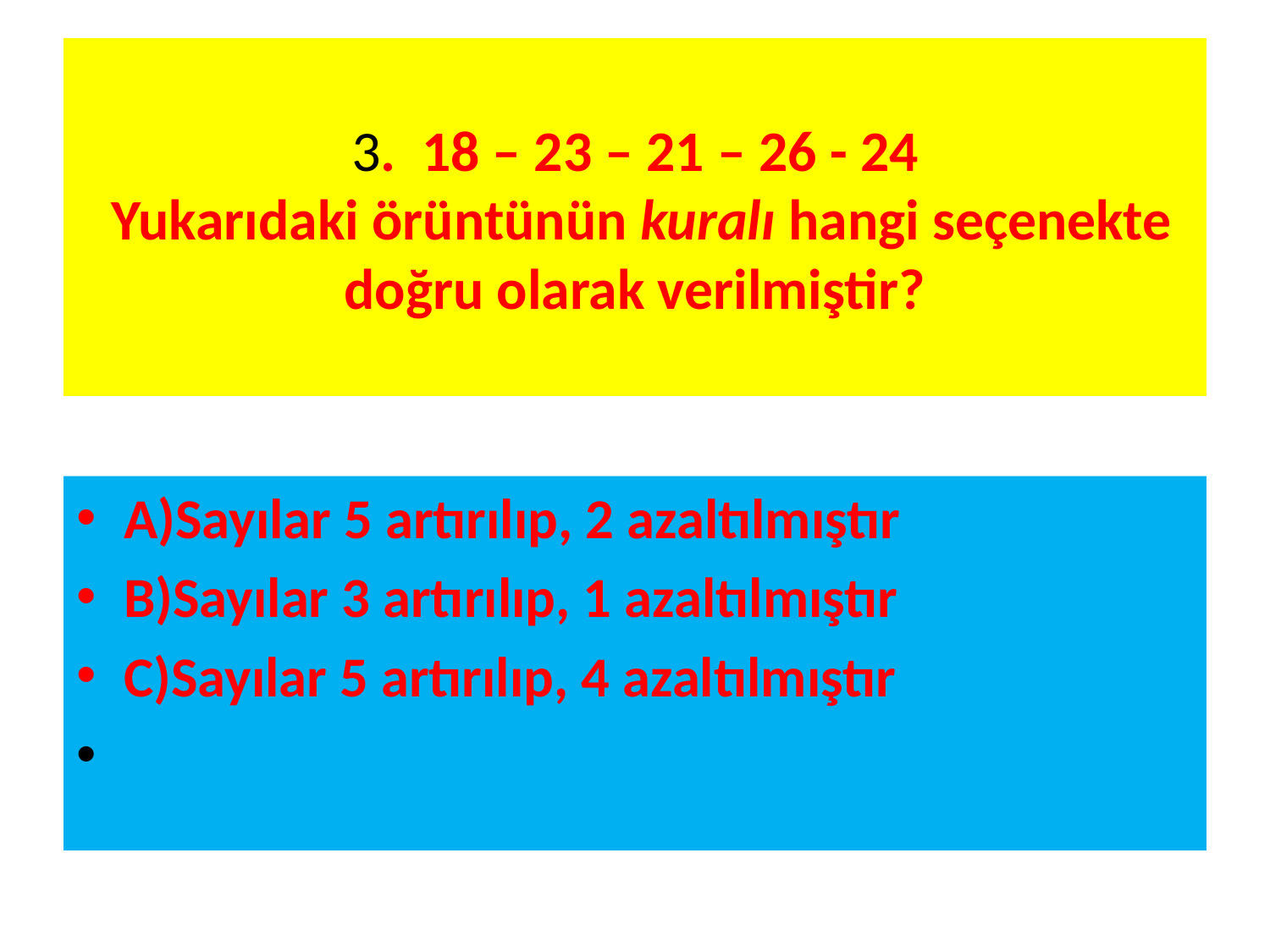

# 3.  18 – 23 – 21 – 26 - 24  Yukarıdaki örüntünün kuralı hangi seçenekte doğru olarak verilmiştir?
A)Sayılar 5 artırılıp, 2 azaltılmıştır
B)Sayılar 3 artırılıp, 1 azaltılmıştır
C)Sayılar 5 artırılıp, 4 azaltılmıştır